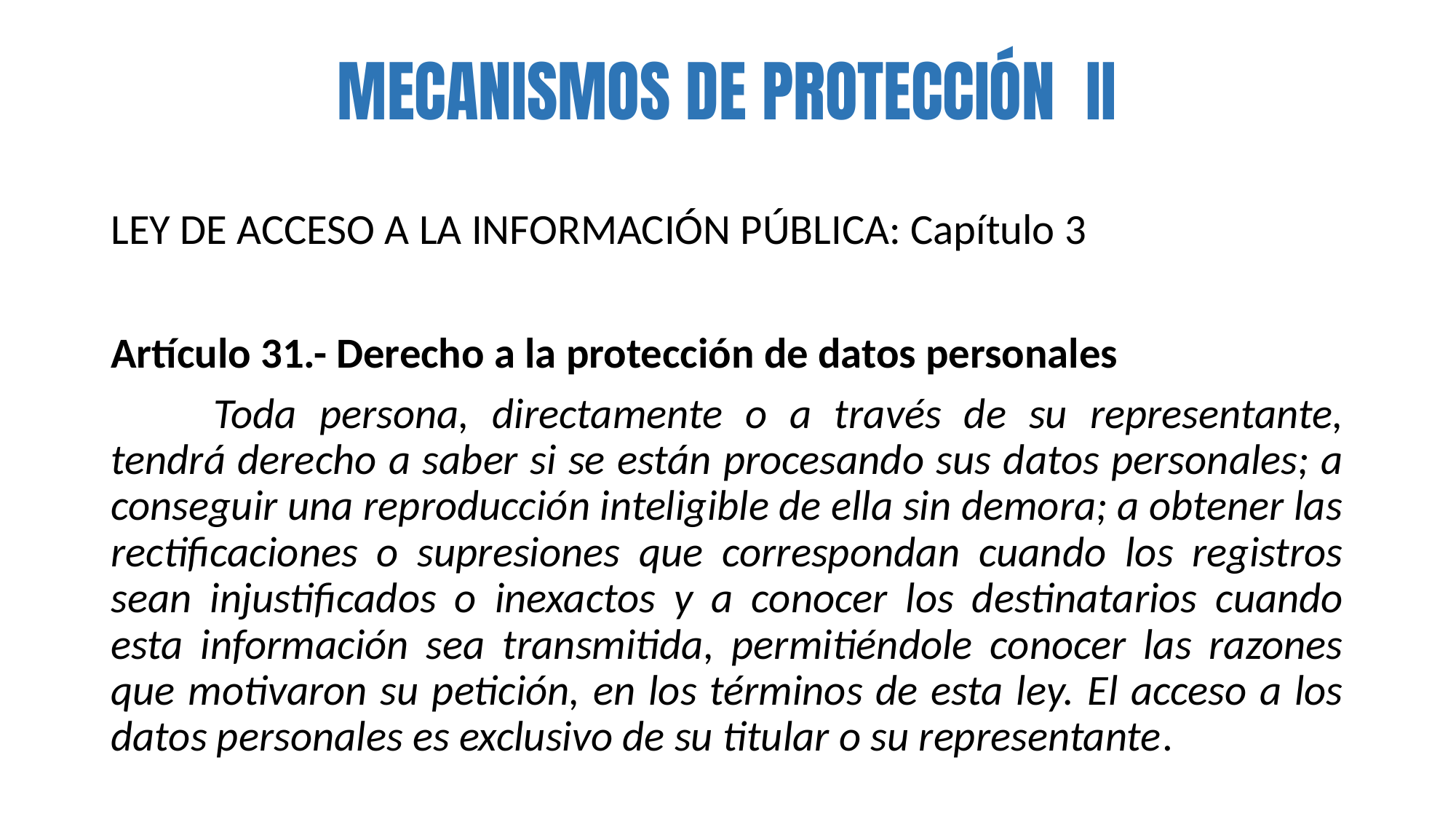

# MECANISMOS DE PROTECCIÓN  II
LEY DE ACCESO A LA INFORMACIÓN PÚBLICA: Capítulo 3

Artículo 31.- Derecho a la protección de datos personales
	Toda persona, directamente o a través de su representante, tendrá derecho a saber si se están procesando sus datos personales; a conseguir una reproducción inteligible de ella sin demora; a obtener las rectificaciones o supresiones que correspondan cuando los registros sean injustificados o inexactos y a conocer los destinatarios cuando esta información sea transmitida, permitiéndole conocer las razones que motivaron su petición, en los términos de esta ley. El acceso a los datos personales es exclusivo de su titular o su representante.